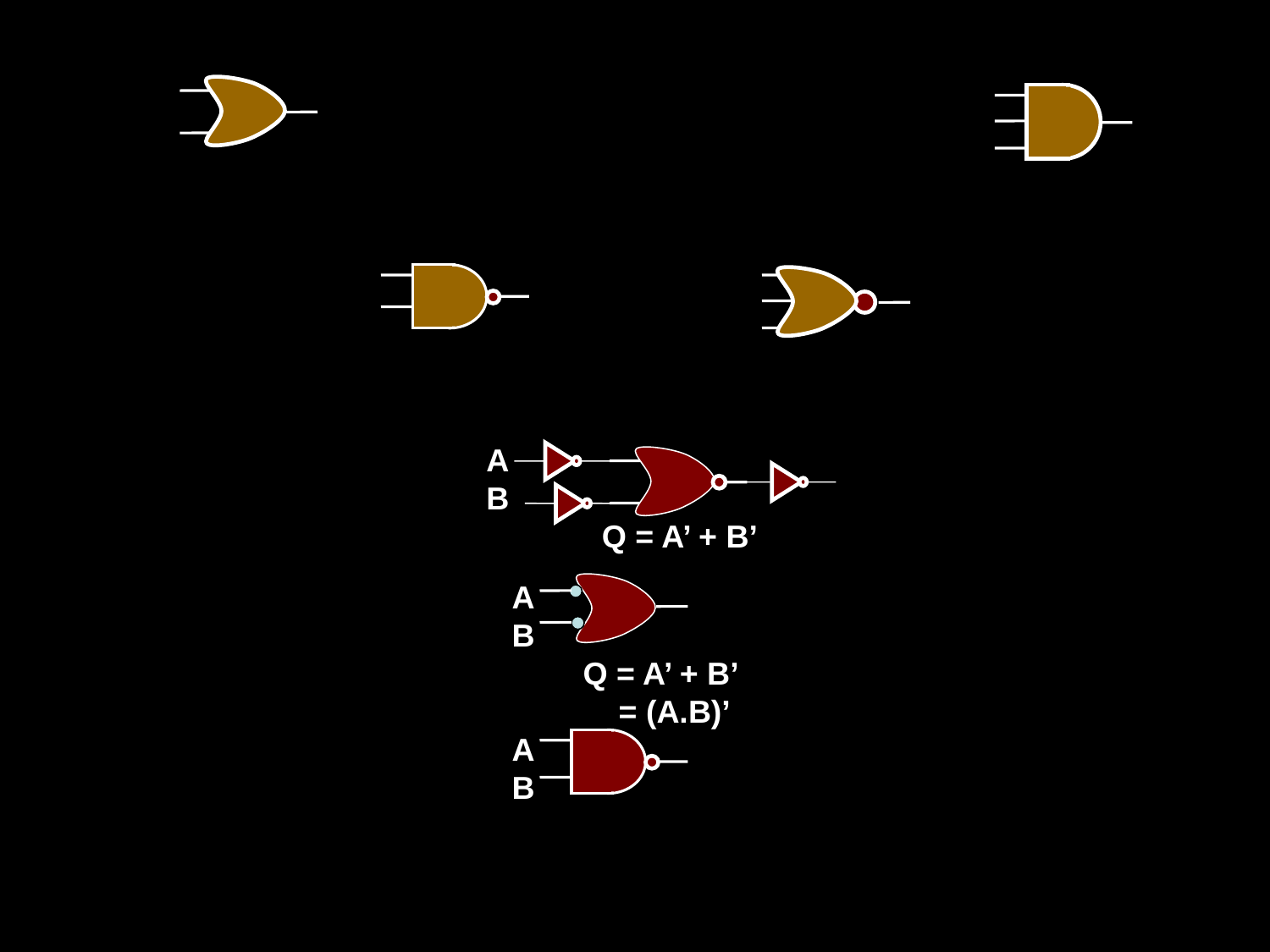

A
B
             Q = A’ + B’

A
B
        Q = A’ + B’
            = (A.B)’
A
B